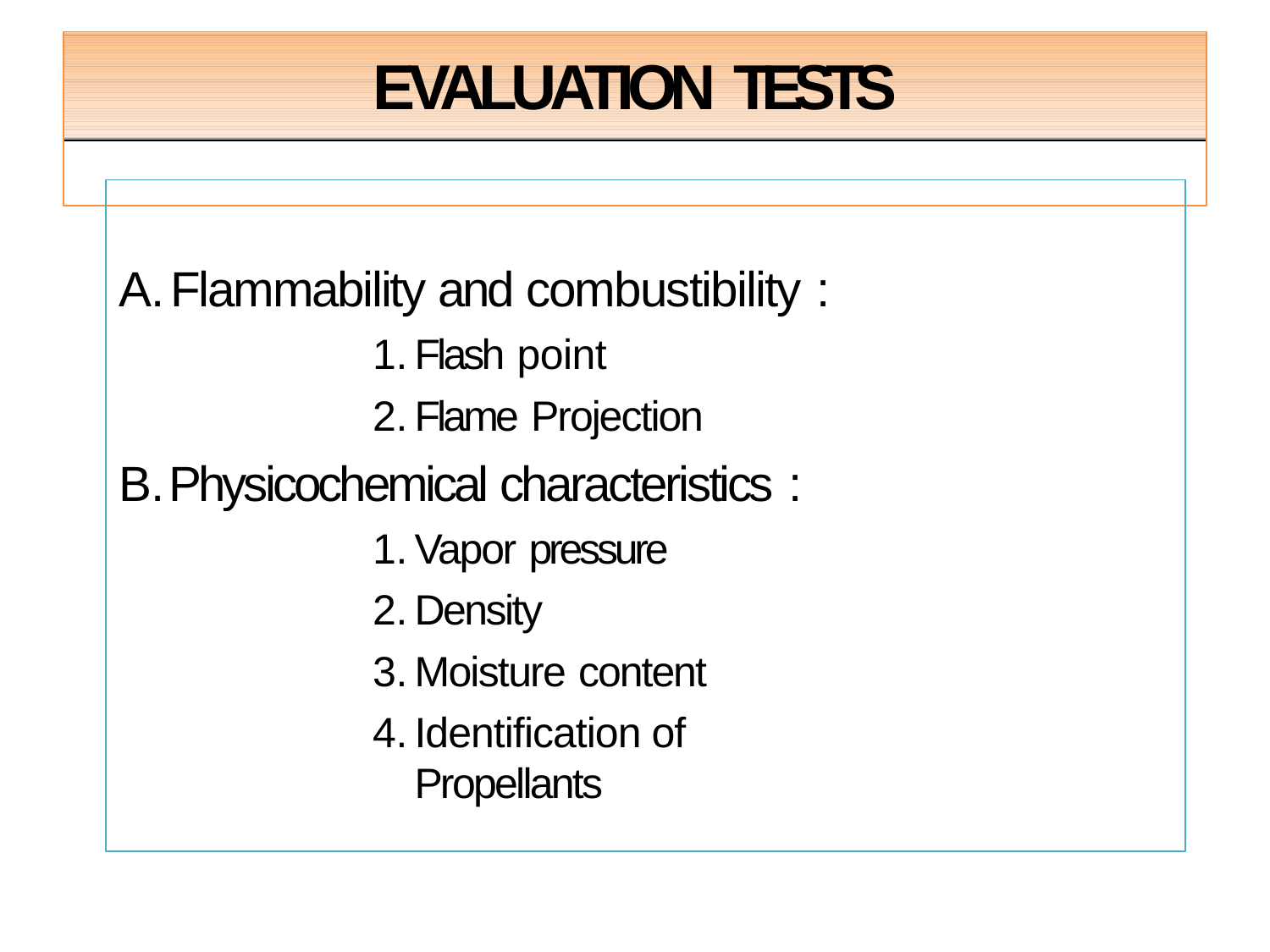

# EVALUATION TESTS

Flammability and combustibility :
Flash point
Flame Projection
Physicochemical characteristics :
Vapor pressure
Density
Moisture content
Identification of Propellants